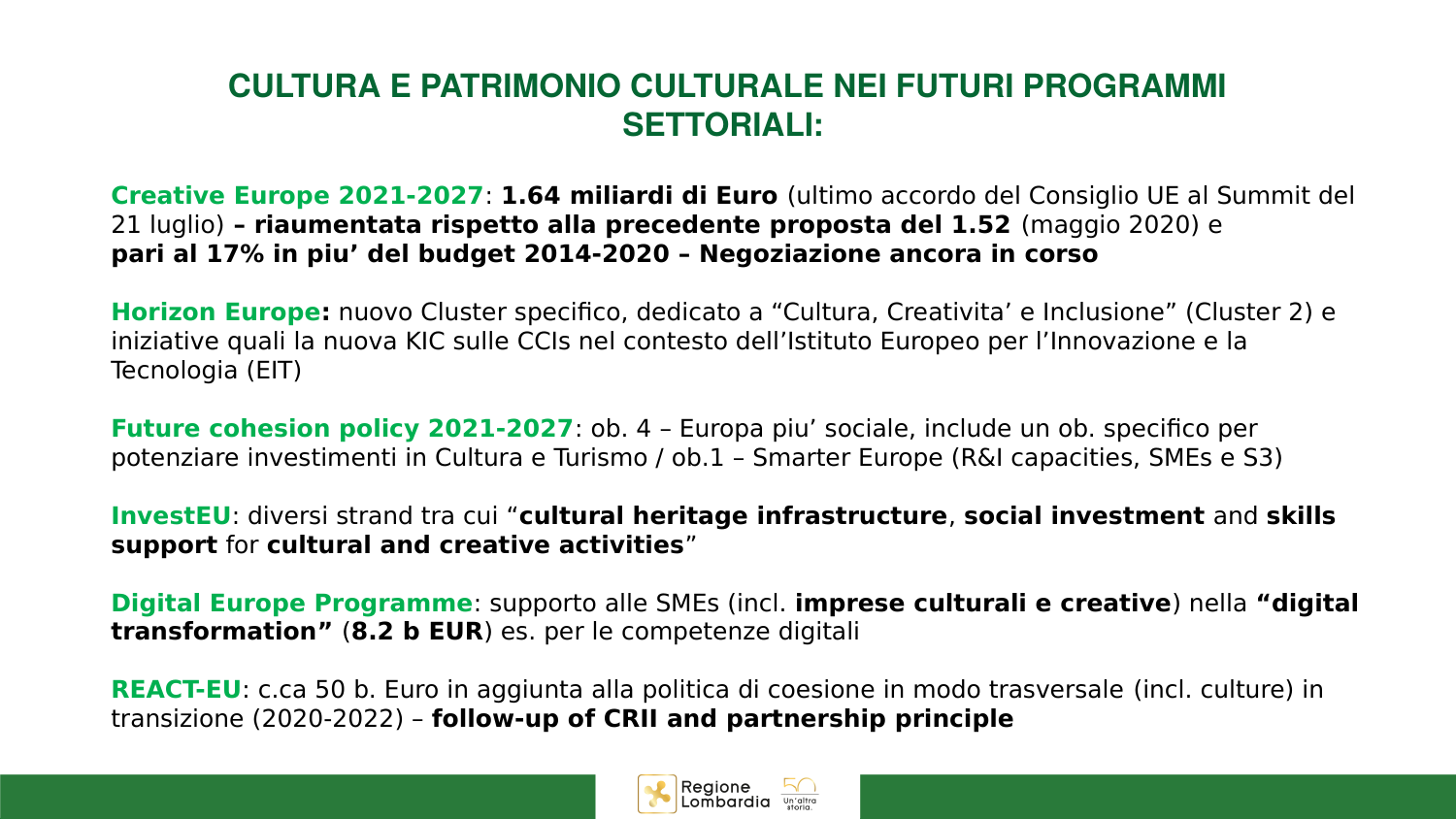

# CULTURA E PATRIMONIO CULTURALE NEI FUTURI PROGRAMMI SETTORIALI:
Creative Europe 2021-2027: 1.64 miliardi di Euro (ultimo accordo del Consiglio UE al Summit del 21 luglio) – riaumentata rispetto alla precedente proposta del 1.52 (maggio 2020) e
pari al 17% in piu’ del budget 2014-2020 – Negoziazione ancora in corso
Horizon Europe: nuovo Cluster specifico, dedicato a “Cultura, Creativita’ e Inclusione” (Cluster 2) e iniziative quali la nuova KIC sulle CCIs nel contesto dell’Istituto Europeo per l’Innovazione e la Tecnologia (EIT)
Future cohesion policy 2021-2027: ob. 4 – Europa piu’ sociale, include un ob. specifico per potenziare investimenti in Cultura e Turismo / ob.1 – Smarter Europe (R&I capacities, SMEs e S3)
InvestEU: diversi strand tra cui “cultural heritage infrastructure, social investment and skills support for cultural and creative activities”
Digital Europe Programme: supporto alle SMEs (incl. imprese culturali e creative) nella “digital transformation” (8.2 b EUR) es. per le competenze digitali
REACT-EU: c.ca 50 b. Euro in aggiunta alla politica di coesione in modo trasversale (incl. culture) in transizione (2020-2022) – follow-up of CRII and partnership principle